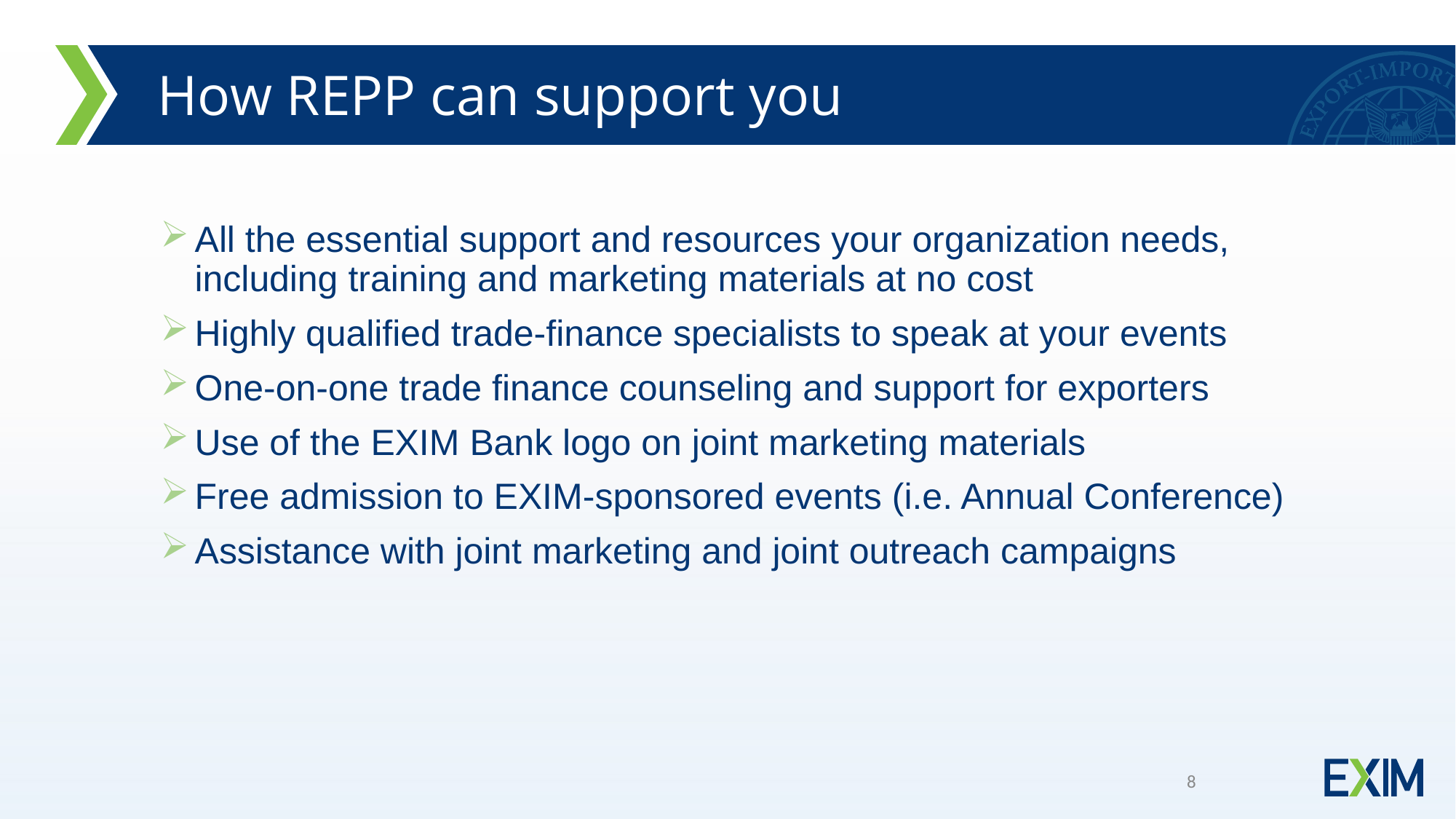

How REPP can support you
All the essential support and resources your organization needs, including training and marketing materials at no cost
Highly qualified trade-finance specialists to speak at your events
One-on-one trade finance counseling and support for exporters
Use of the EXIM Bank logo on joint marketing materials
Free admission to EXIM-sponsored events (i.e. Annual Conference)
Assistance with joint marketing and joint outreach campaigns
8